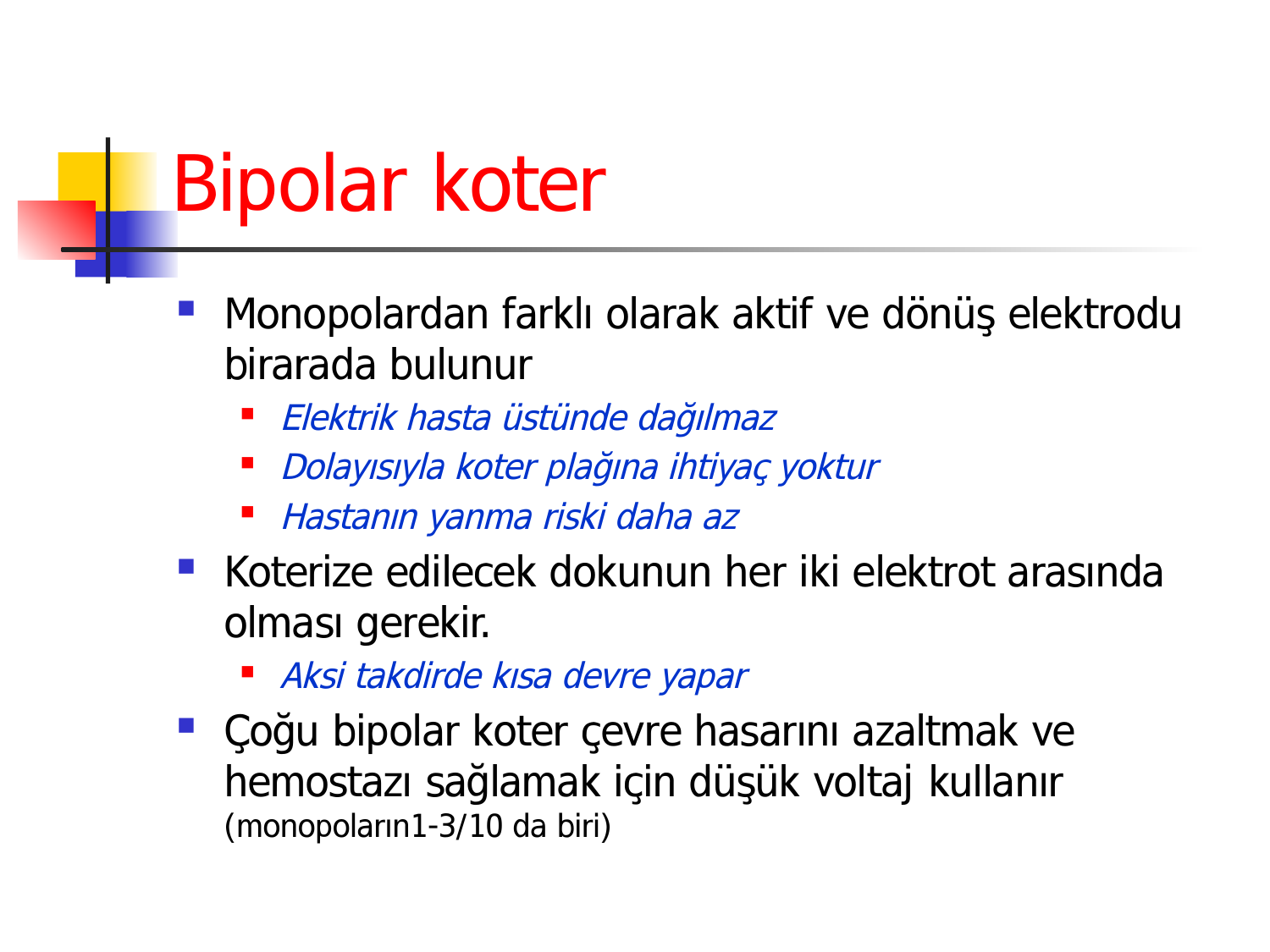

# Bipolar koter
Monopolardan farklı olarak aktif ve dönüş elektrodu birarada bulunur
Elektrik hasta üstünde dağılmaz
Dolayısıyla koter plağına ihtiyaç yoktur
Hastanın yanma riski daha az
Koterize edilecek dokunun her iki elektrot arasında olması gerekir.
Aksi takdirde kısa devre yapar
Çoğu bipolar koter çevre hasarını azaltmak ve hemostazı sağlamak için düşük voltaj kullanır (monopoların1-3/10 da biri)